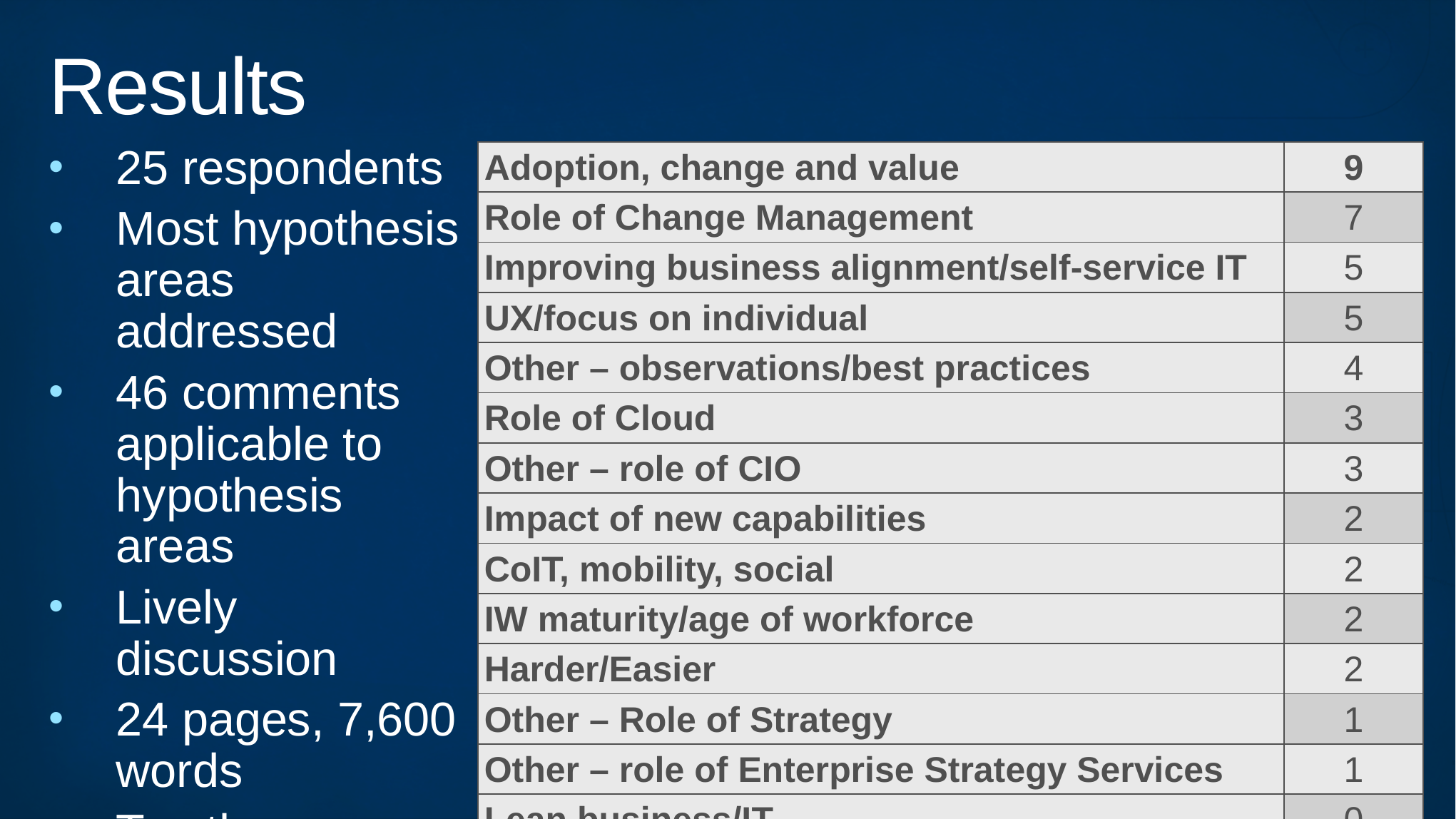

# Results
25 respondents
Most hypothesis areas addressed
46 comments applicable to hypothesis areas
Lively discussion
24 pages, 7,600 words
Top themes summarized
| Adoption, change and value | 9 |
| --- | --- |
| Role of Change Management | 7 |
| Improving business alignment/self-service IT | 5 |
| UX/focus on individual | 5 |
| Other – observations/best practices | 4 |
| Role of Cloud | 3 |
| Other – role of CIO | 3 |
| Impact of new capabilities | 2 |
| CoIT, mobility, social | 2 |
| IW maturity/age of workforce | 2 |
| Harder/Easier | 2 |
| Other – Role of Strategy | 1 |
| Other – role of Enterprise Strategy Services | 1 |
| Lean business/IT | 0 |